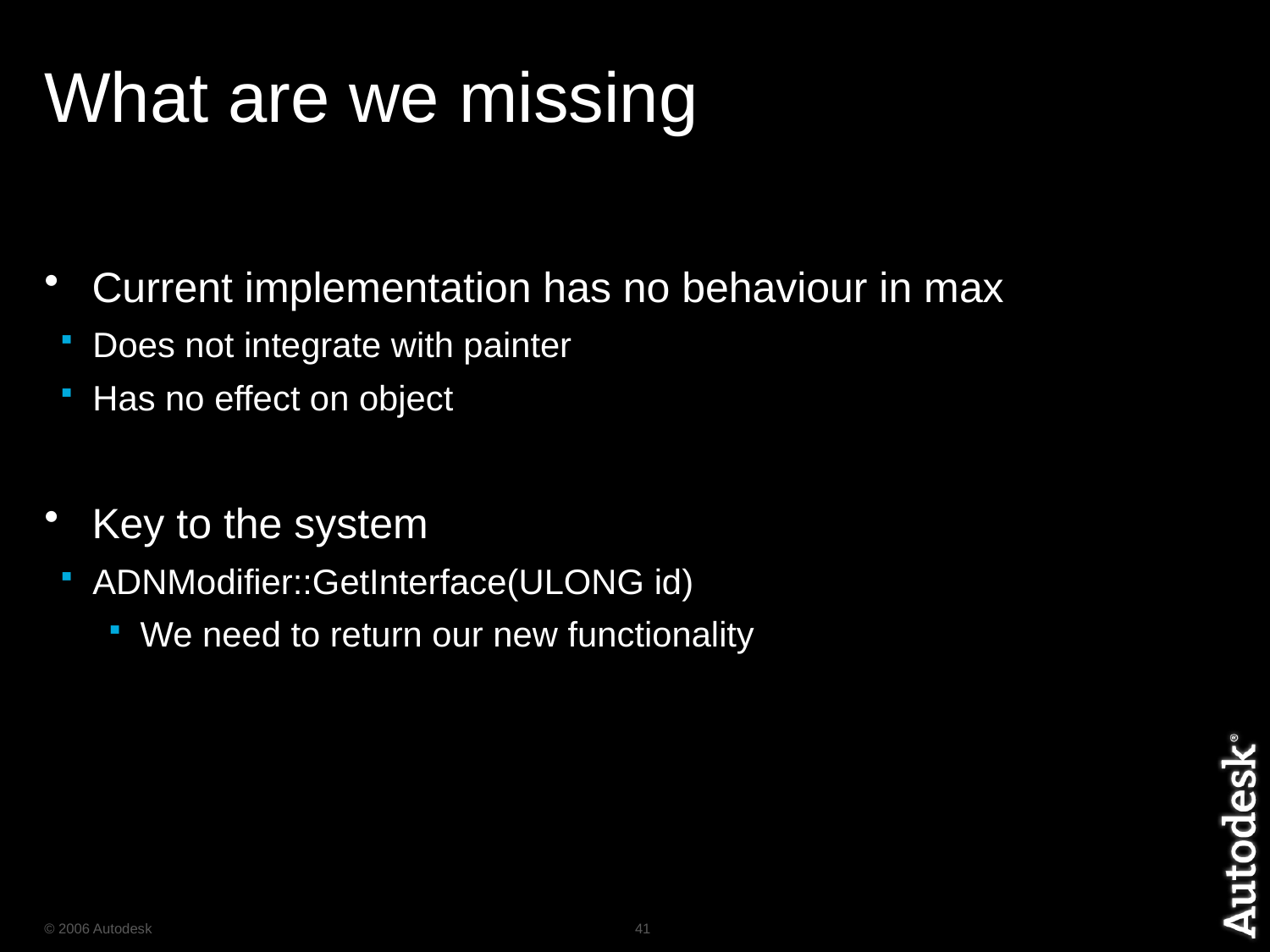

# What are we missing

Current implementation has no behaviour in max
Does not integrate with painter
Has no effect on object

Key to the system
ADNModifier::GetInterface(ULONG id)
We need to return our new functionality